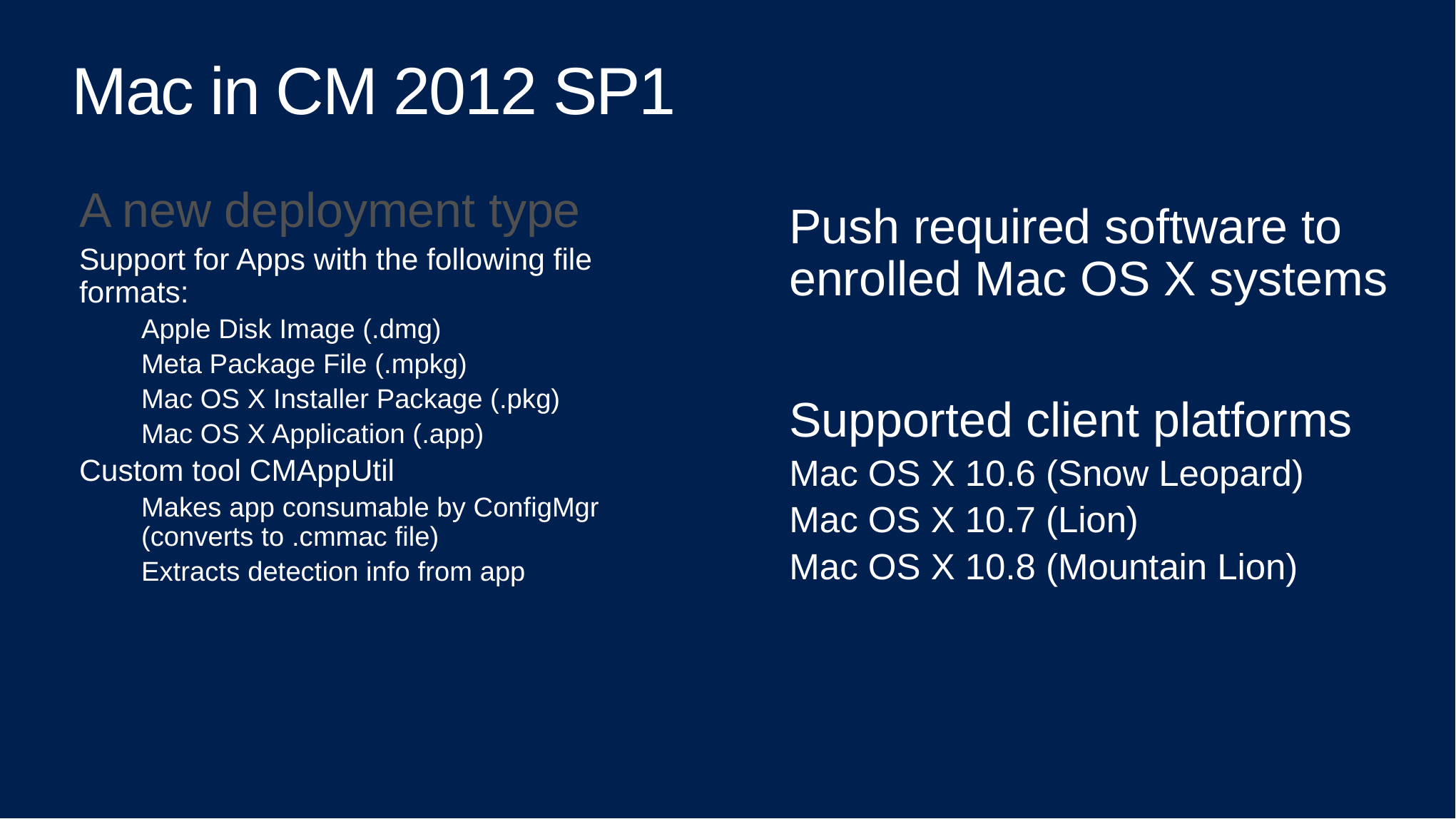

# Mac in CM 2012 SP1
A new deployment type
Support for Apps with the following file formats:
Apple Disk Image (.dmg)
Meta Package File (.mpkg)
Mac OS X Installer Package (.pkg)
Mac OS X Application (.app)
Custom tool CMAppUtil
Makes app consumable by ConfigMgr (converts to .cmmac file)
Extracts detection info from app

Push required software to enrolled Mac OS X systems

Supported client platforms
Mac OS X 10.6 (Snow Leopard)
Mac OS X 10.7 (Lion)
Mac OS X 10.8 (Mountain Lion)